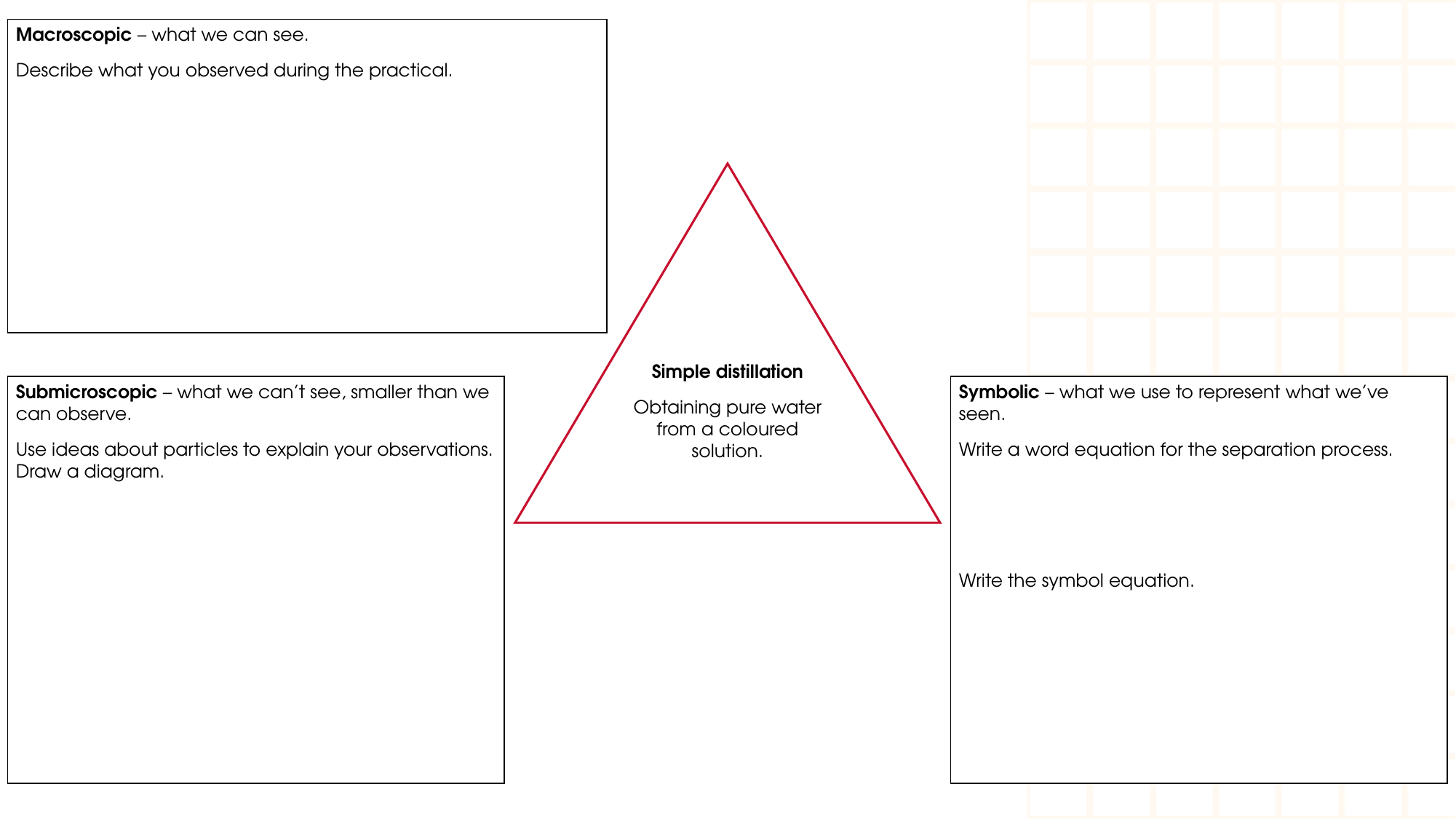

Johnstone’s triangle learner version
Macroscopic – what we can see.
Describe what you observed during the practical.

Simple distillation
Obtaining pure water from a coloured solution.
Submicroscopic – what we can’t see, smaller than we can observe.
Use ideas about particles to explain your observations. Draw a diagram.

Symbolic – what we use to represent what we’ve seen.
Write a word equation for the separation process.

Write the symbol equation.